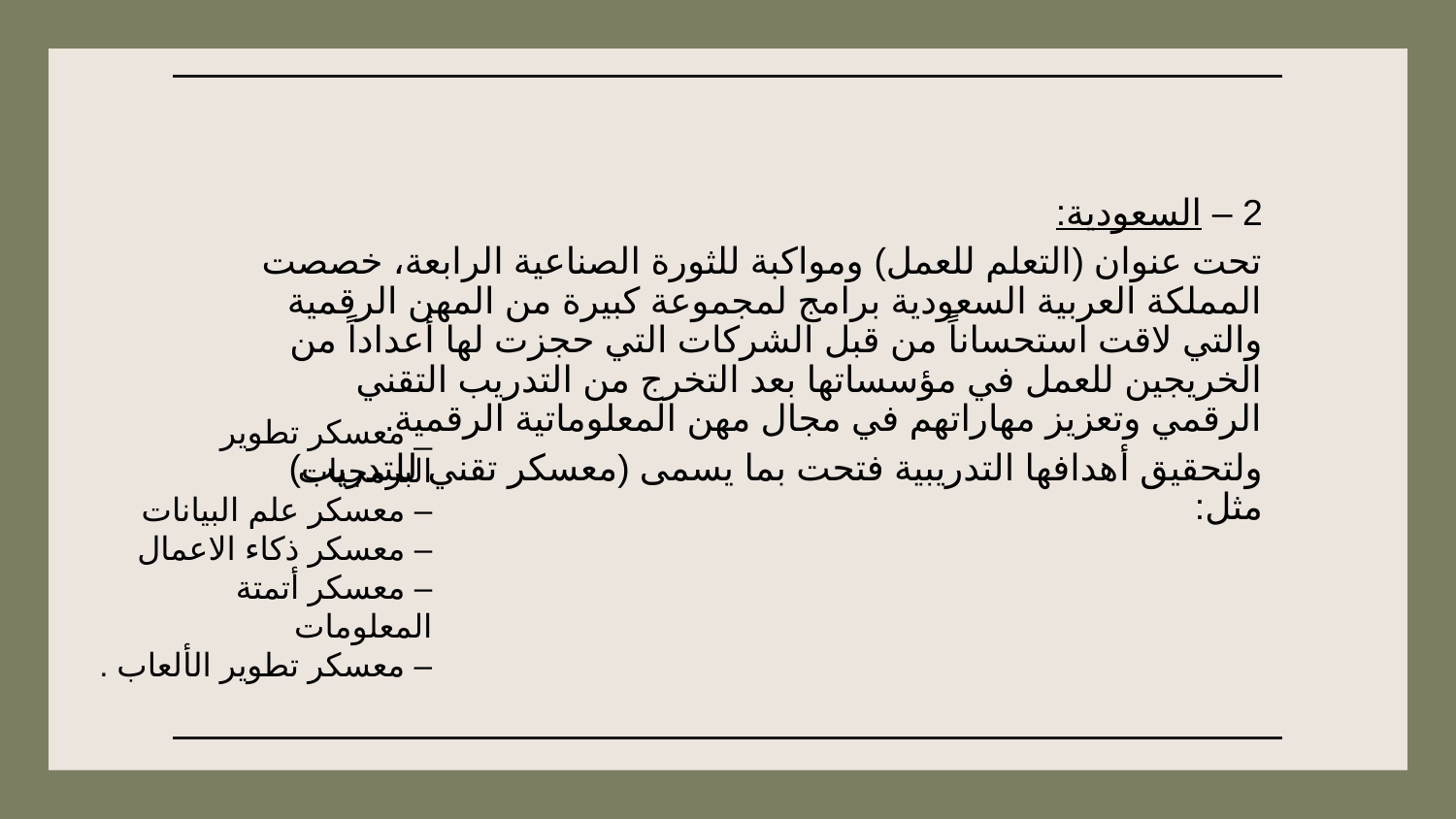

2 – السعودية:
تحت عنوان (التعلم للعمل) ومواكبة للثورة الصناعية الرابعة، خصصت المملكة العربية السعودية برامج لمجموعة كبيرة من المهن الرقمية والتي لاقت استحساناً من قبل الشركات التي حجزت لها أعداداً من الخريجين للعمل في مؤسساتها بعد التخرج من التدريب التقني الرقمي وتعزيز مهاراتهم في مجال مهن المعلوماتية الرقمية.
ولتحقيق أهدافها التدريبية فتحت بما يسمى (معسكر تقني للتدريب)  مثل:

_ معسكر تطوير البرمجيات
– معسكر علم البيانات
– معسكر ذكاء الاعمال
– معسكر أتمتة المعلومات
– معسكر تطوير الألعاب .